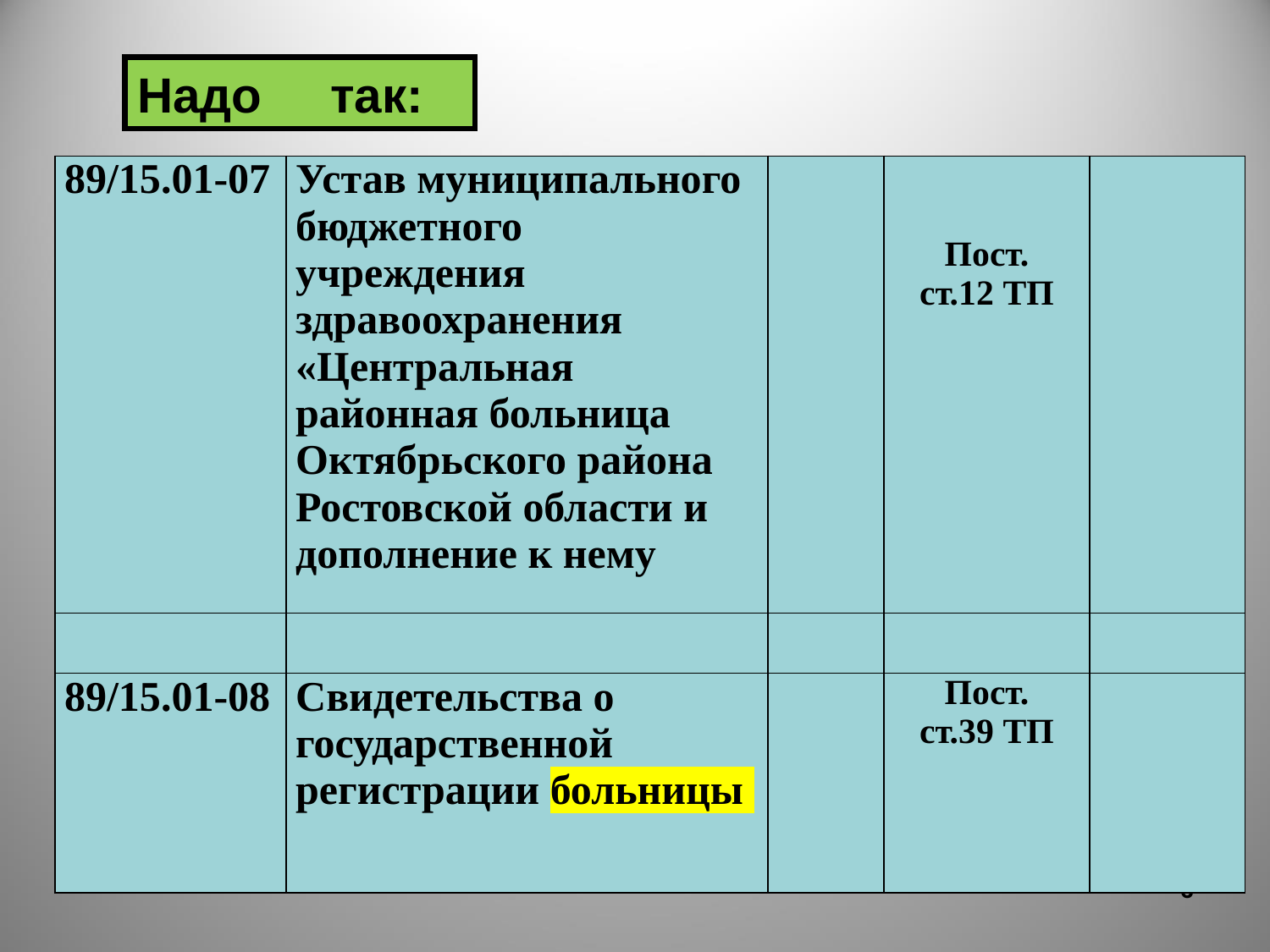

Надо     так:
| 89/15.01-07 | Устав муниципального бюджетного учреждения здравоохранения «Центральная районная больница Октябрьского района Ростовской области и дополнение к нему |  | Пост. ст.12 ТП |  |
| --- | --- | --- | --- | --- |
|  |  |  |  |  |
| 89/15.01-08 | Свидетельства о государственной регистрации больницы |  | Пост. ст.39 ТП |  |
6